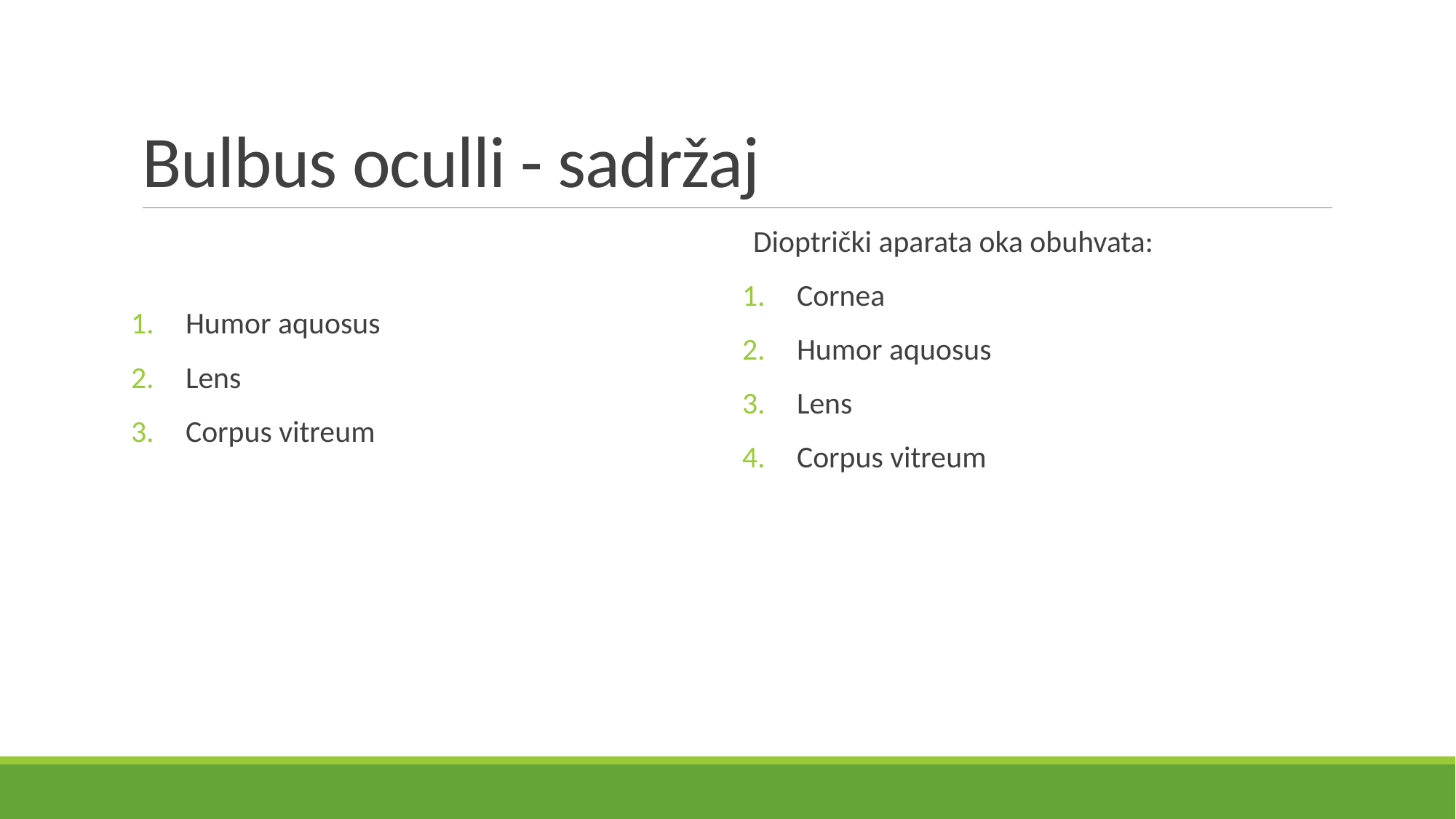

# Bulbus oculli - sadržaj
Dioptrički aparata oka obuhvata:
Cornea
Humor aquosus
Lens
Corpus vitreum
Humor aquosus
Lens
Corpus vitreum